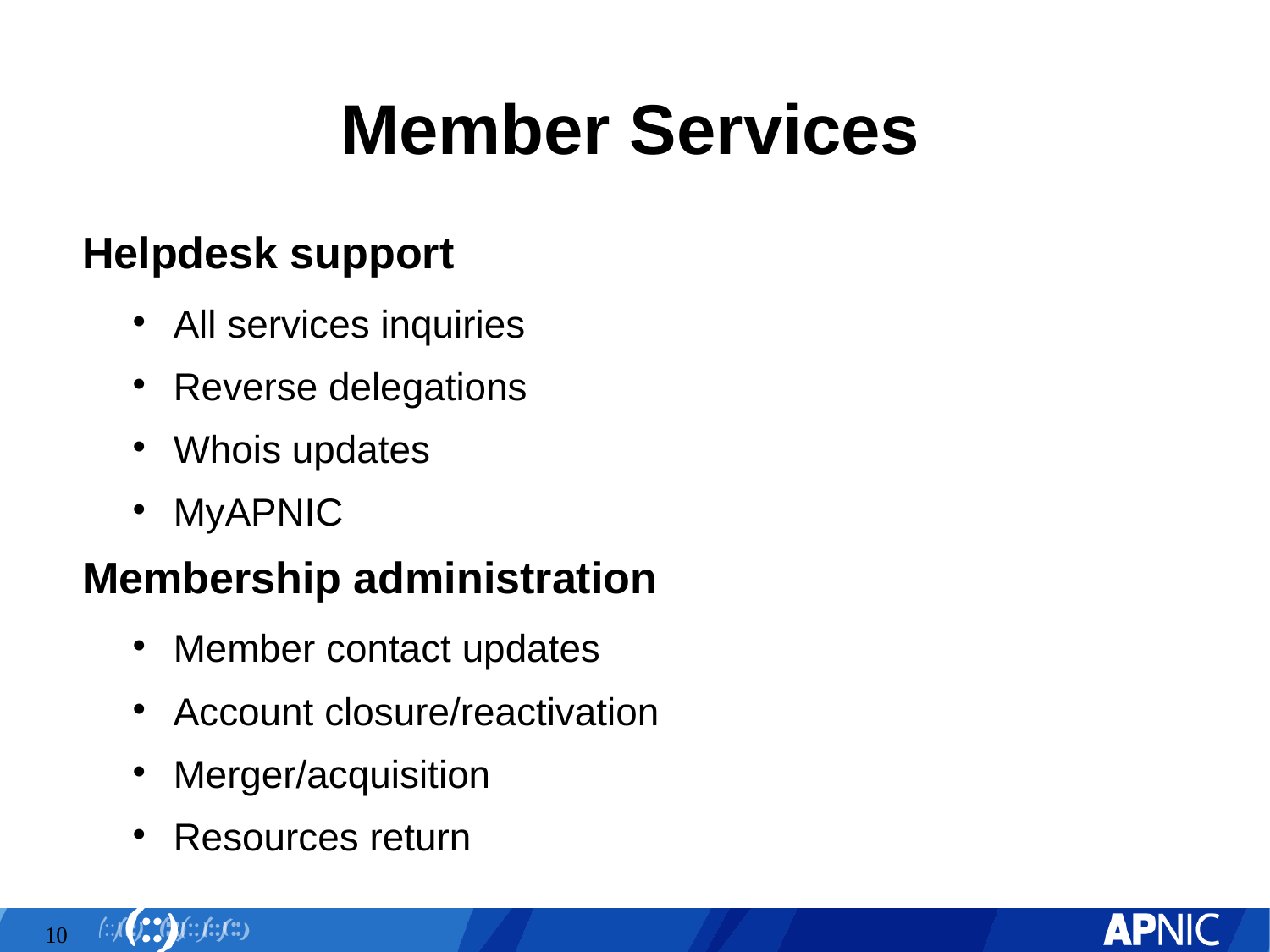

# Member Services
Helpdesk support
All services inquiries
Reverse delegations
Whois updates
MyAPNIC
Membership administration
Member contact updates
Account closure/reactivation
Merger/acquisition
Resources return
10